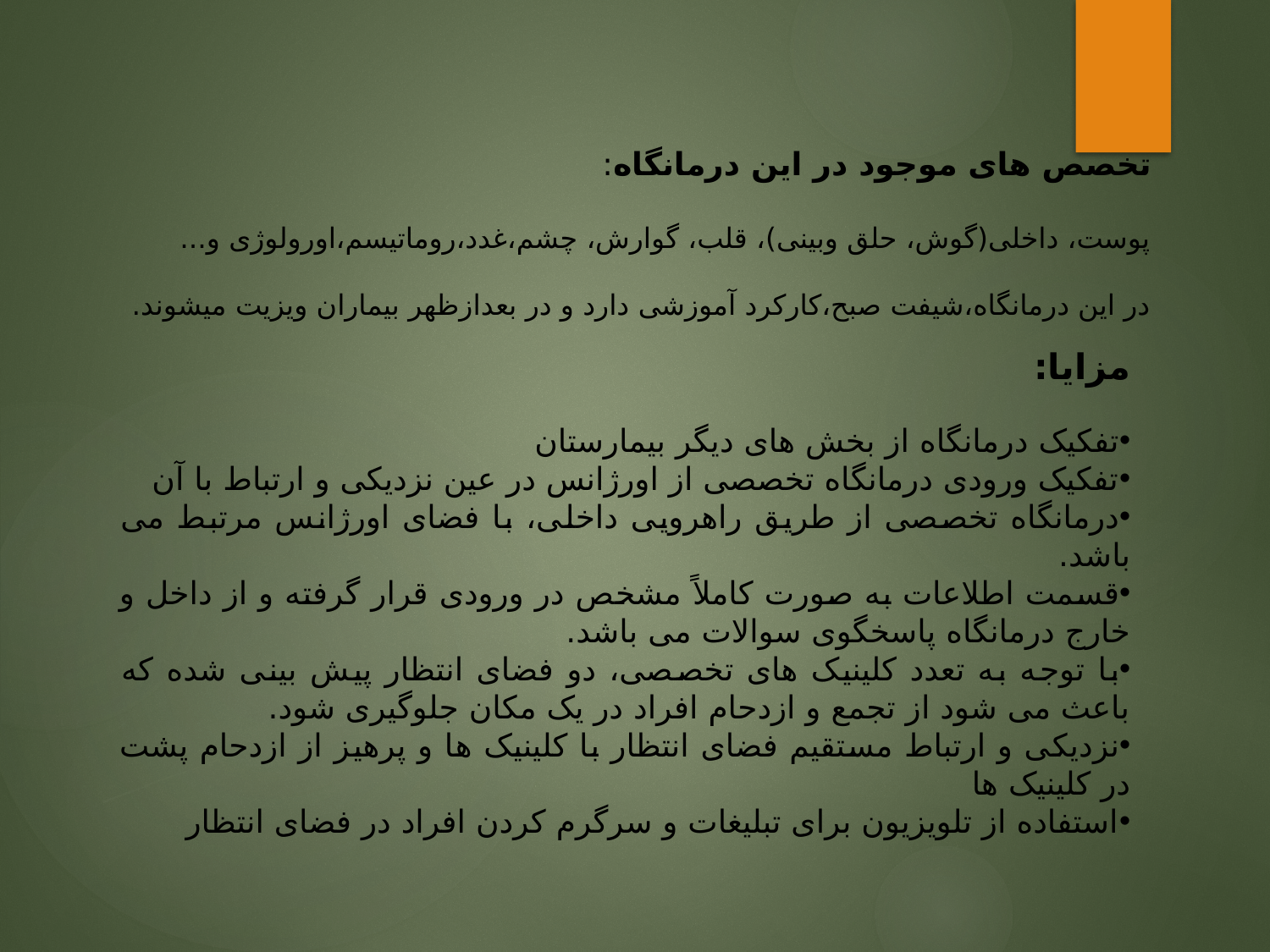

تخصص های موجود در این درمانگاه:

پوست، داخلی(گوش، حلق وبینی)، قلب، گوارش، چشم،غدد،روماتیسم،اورولوژی و...

در این درمانگاه،شیفت صبح،کارکرد آموزشی دارد و در بعدازظهر بیماران ویزیت میشوند.
مزایا:

تفکیک درمانگاه از بخش های دیگر بیمارستان
تفکیک ورودی درمانگاه تخصصی از اورژانس در عین نزدیکی و ارتباط با آن
درمانگاه تخصصی از طریق راهرویی داخلی، با فضای اورژانس مرتبط می باشد.
قسمت اطلاعات به صورت کاملاً مشخص در ورودی قرار گرفته و از داخل و خارج درمانگاه پاسخگوی سوالات می باشد.
با توجه به تعدد کلینیک های تخصصی، دو فضای انتظار پیش بینی شده که باعث می شود از تجمع و ازدحام افراد در یک مکان جلوگیری شود.
نزدیکی و ارتباط مستقیم فضای انتظار با کلینیک ها و پرهیز از ازدحام پشت در کلینیک ها
استفاده از تلویزیون برای تبلیغات و سرگرم کردن افراد در فضای انتظار